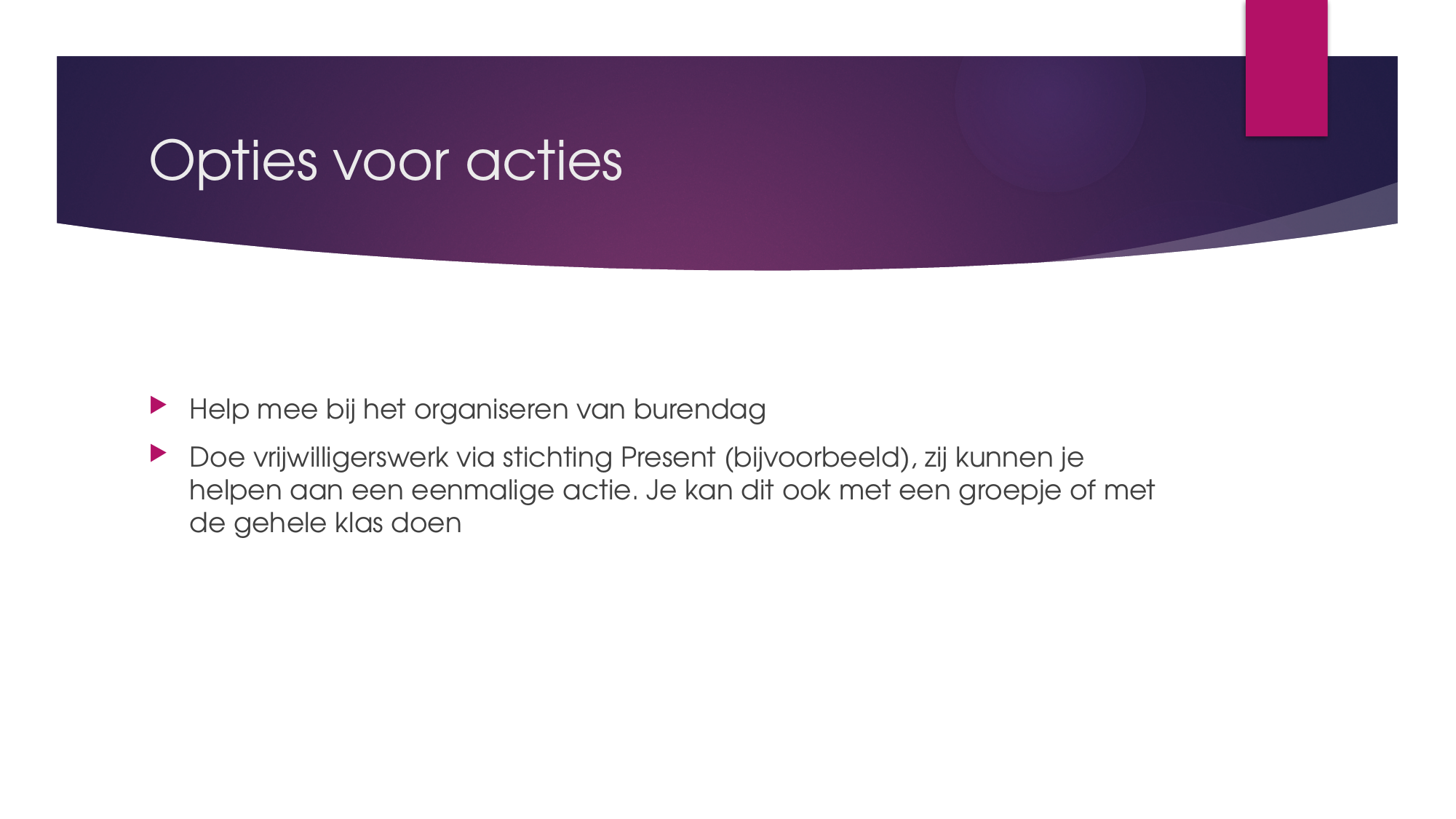

# Opties voor acties
Help mee bij het organiseren van burendag
Doe vrijwilligerswerk via stichting Present (bijvoorbeeld), zij kunnen je helpen aan een eenmalige actie. Je kan dit ook met een groepje of met de gehele klas doen